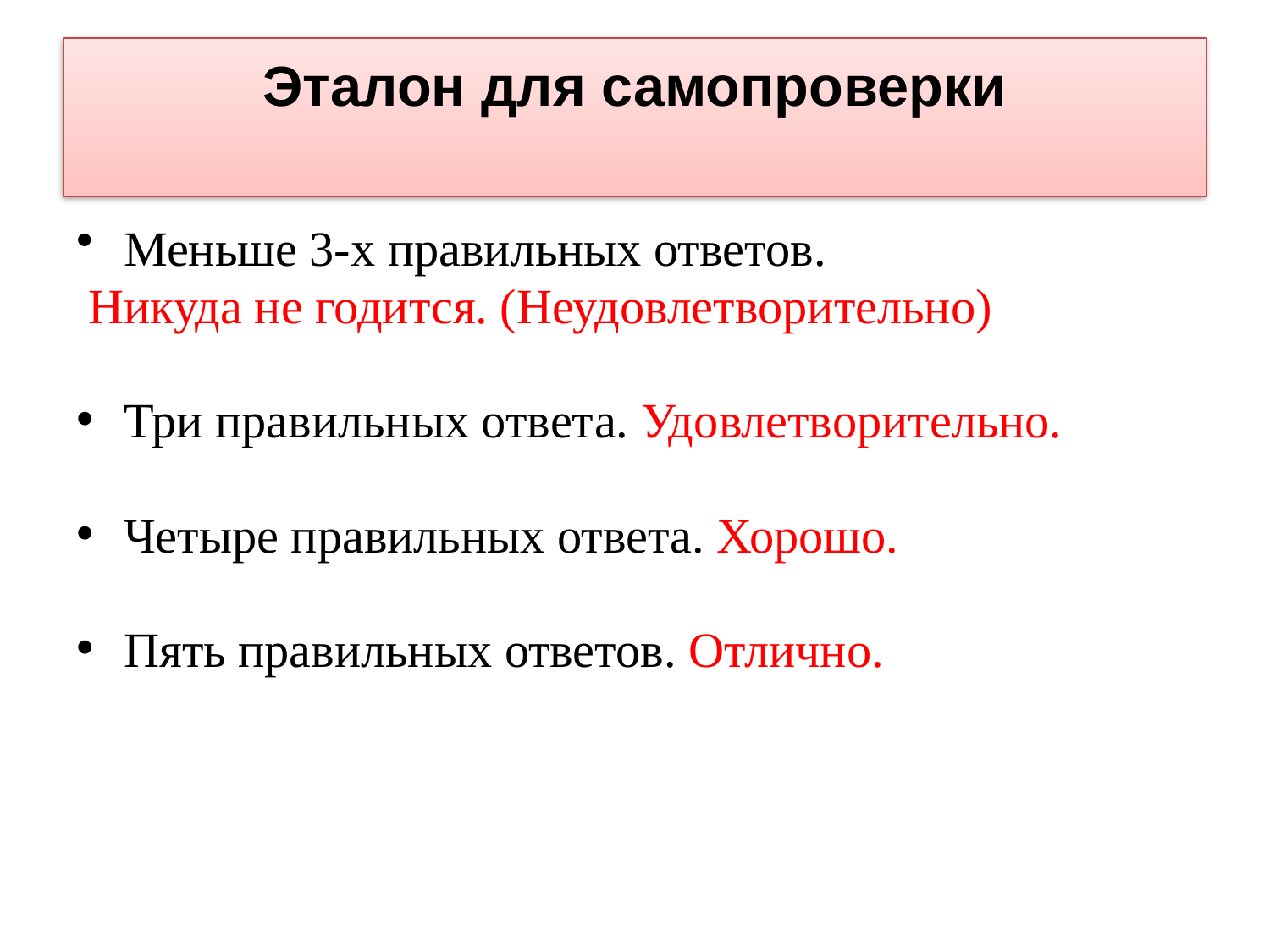

# Эталон для самопроверки
Меньше 3-х правильных ответов.
 Никуда не годится. (Неудовлетворительно)

Три правильных ответа. Удовлетворительно.

Четыре правильных ответа. Хорошо.

Пять правильных ответов. Отлично.